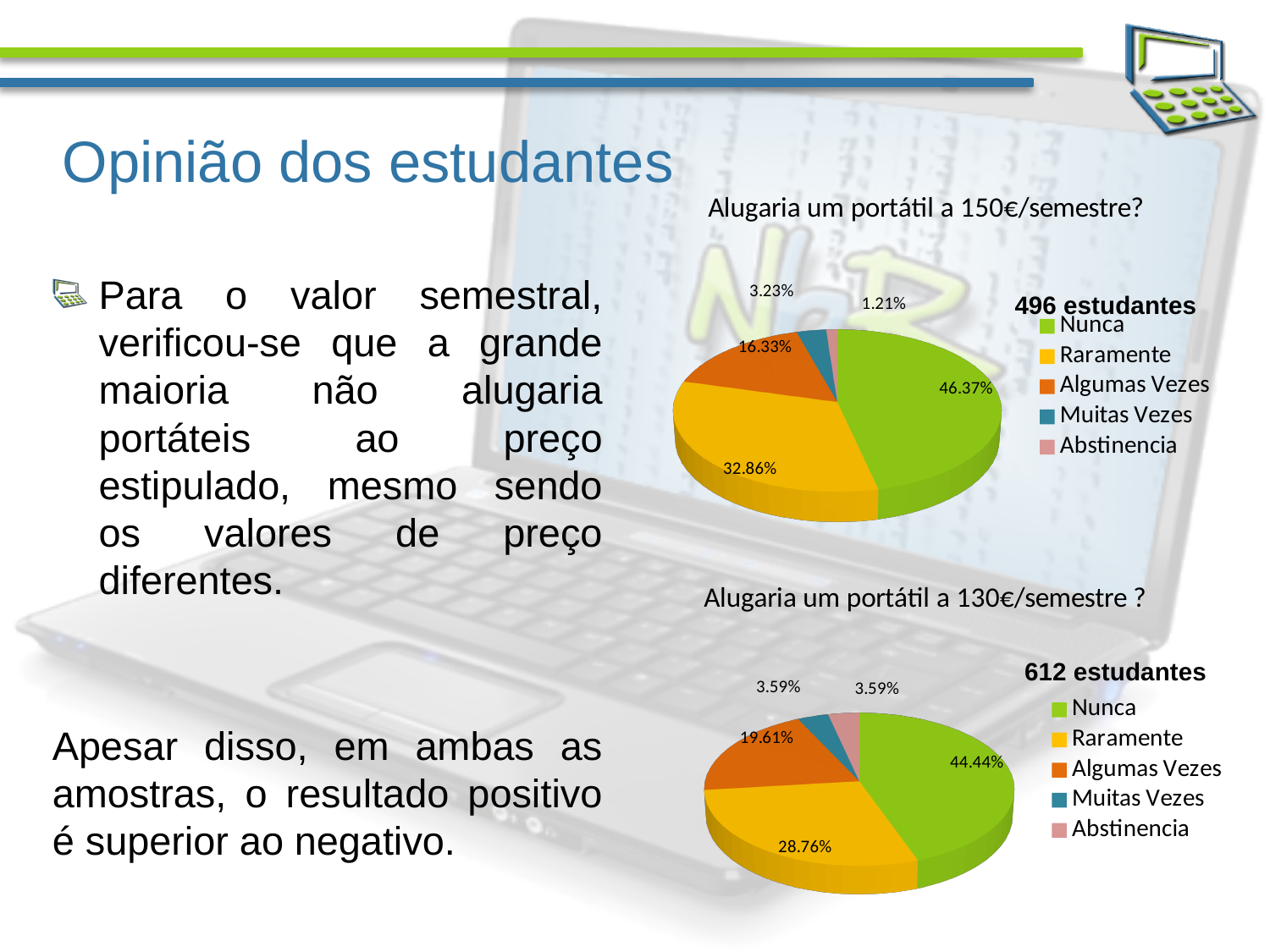

# Opinião dos estudantes

[unsupported chart]

Para o valor semestral, verificou-se que a grande maioria não alugaria portáteis ao preço estipulado, mesmo sendo os valores de preço diferentes.

Apesar disso, em ambas as amostras, o resultado positivo é superior ao negativo.

496 estudantes

[unsupported chart]

612 estudantes